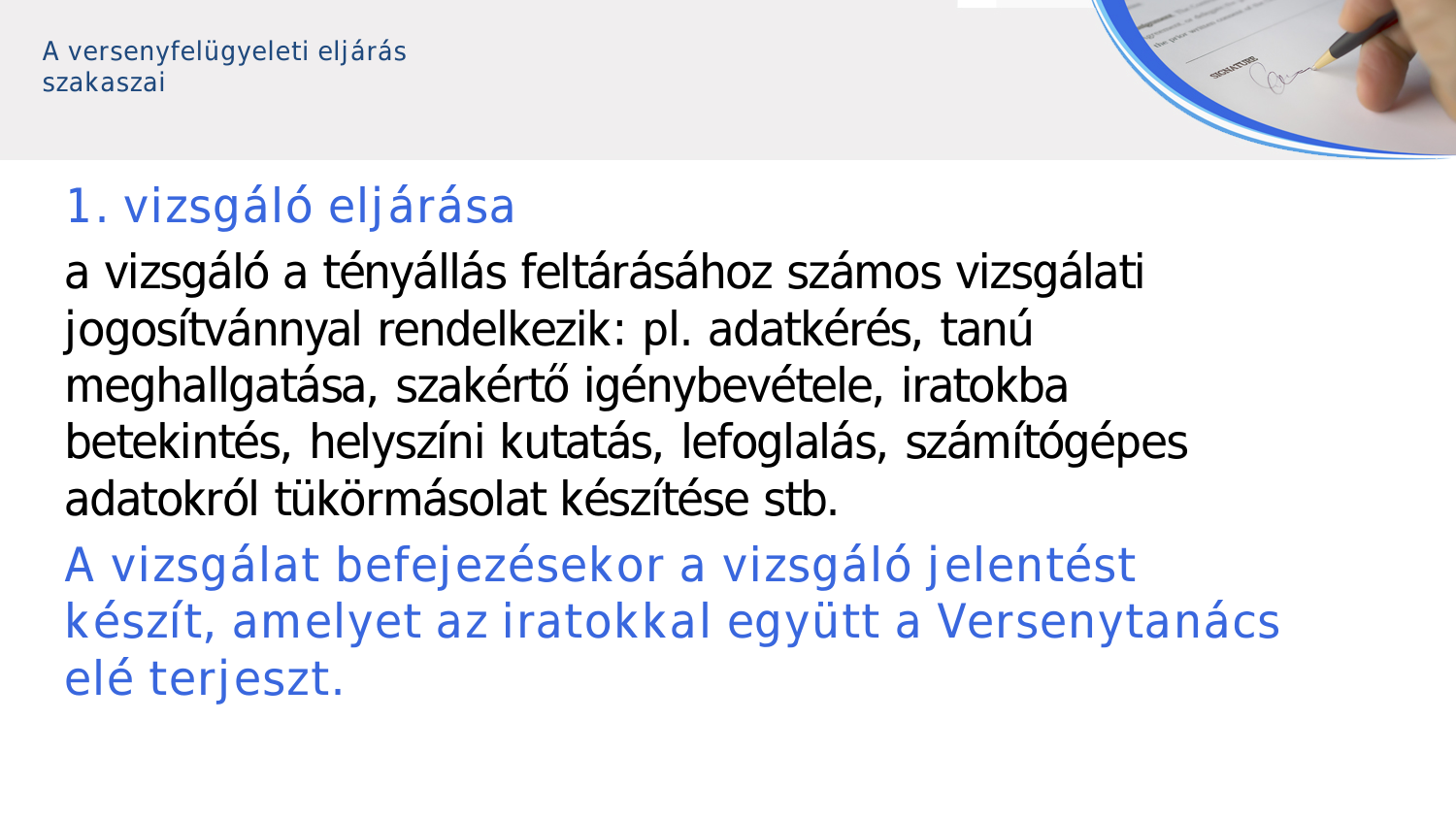

A versenyfelügyeleti eljárás
szakaszai
1. vizsgáló eljárása
a vizsgáló a tényállás feltárásához számos vizsgálati jogosítvánnyal rendelkezik: pl. adatkérés, tanú meghallgatása, szakértő igénybevétele, iratokba betekintés, helyszíni kutatás, lefoglalás, számítógépes adatokról tükörmásolat készítése stb.
A vizsgálat befejezésekor a vizsgáló jelentést készít, amelyet az iratokkal együtt a Versenytanács elé terjeszt.